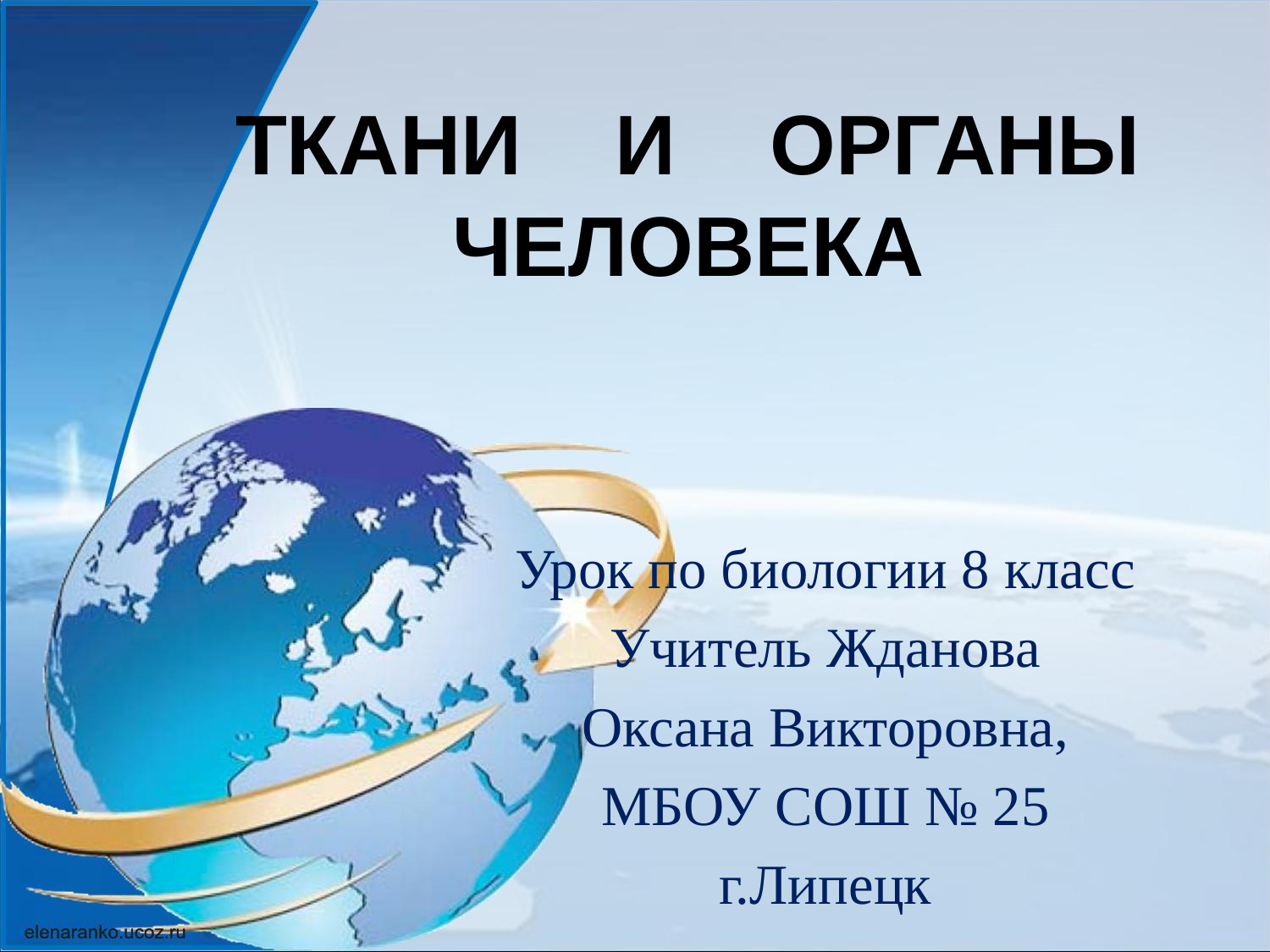

# ТКАНИ    И    ОРГАНЫ ЧЕЛОВЕКА
Урок по биологии 8 класс
Учитель Жданова
Оксана Викторовна,
МБОУ СОШ № 25
г.Липецк